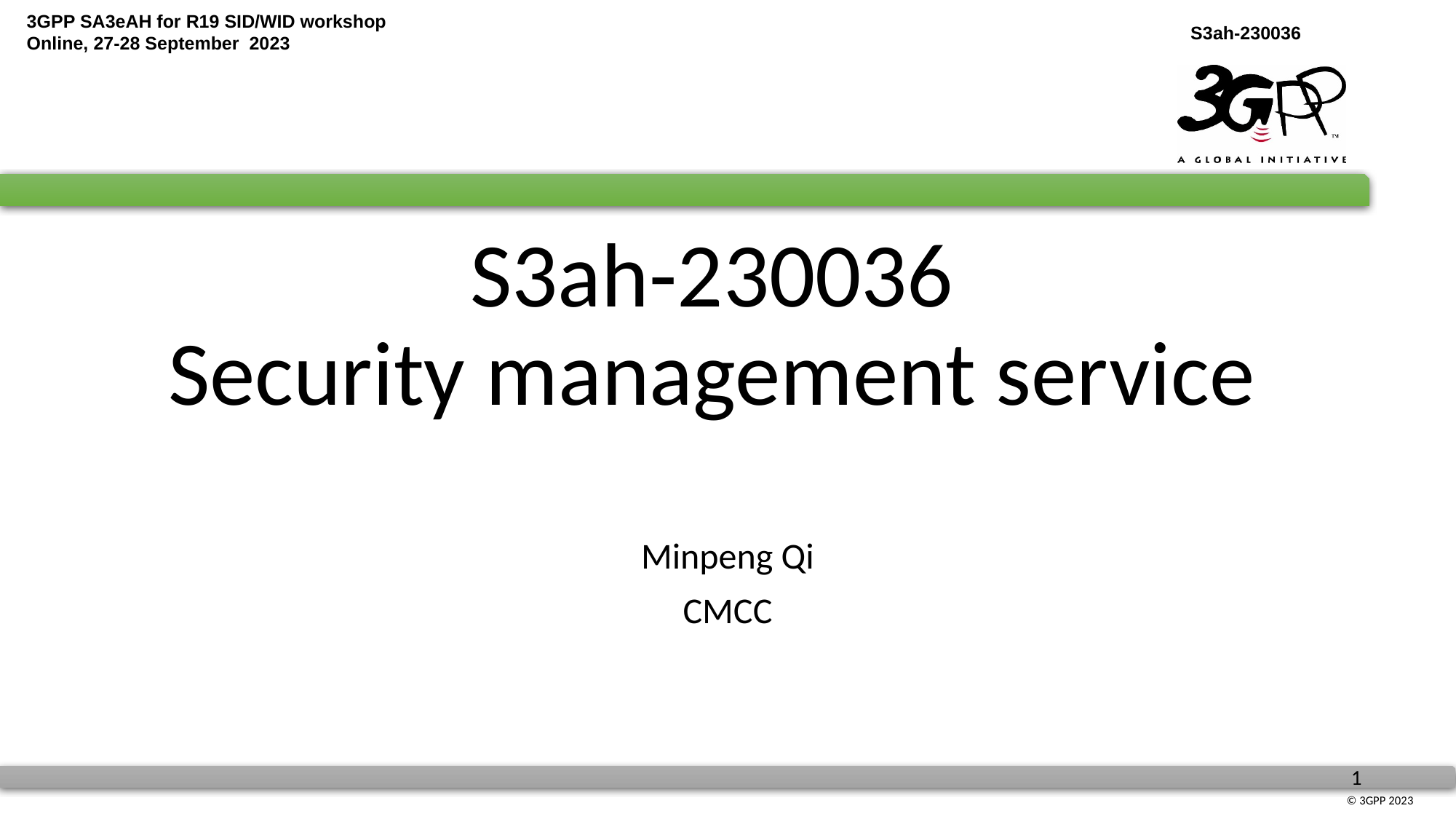

# S3ah-230036 Security management service
Minpeng Qi
CMCC